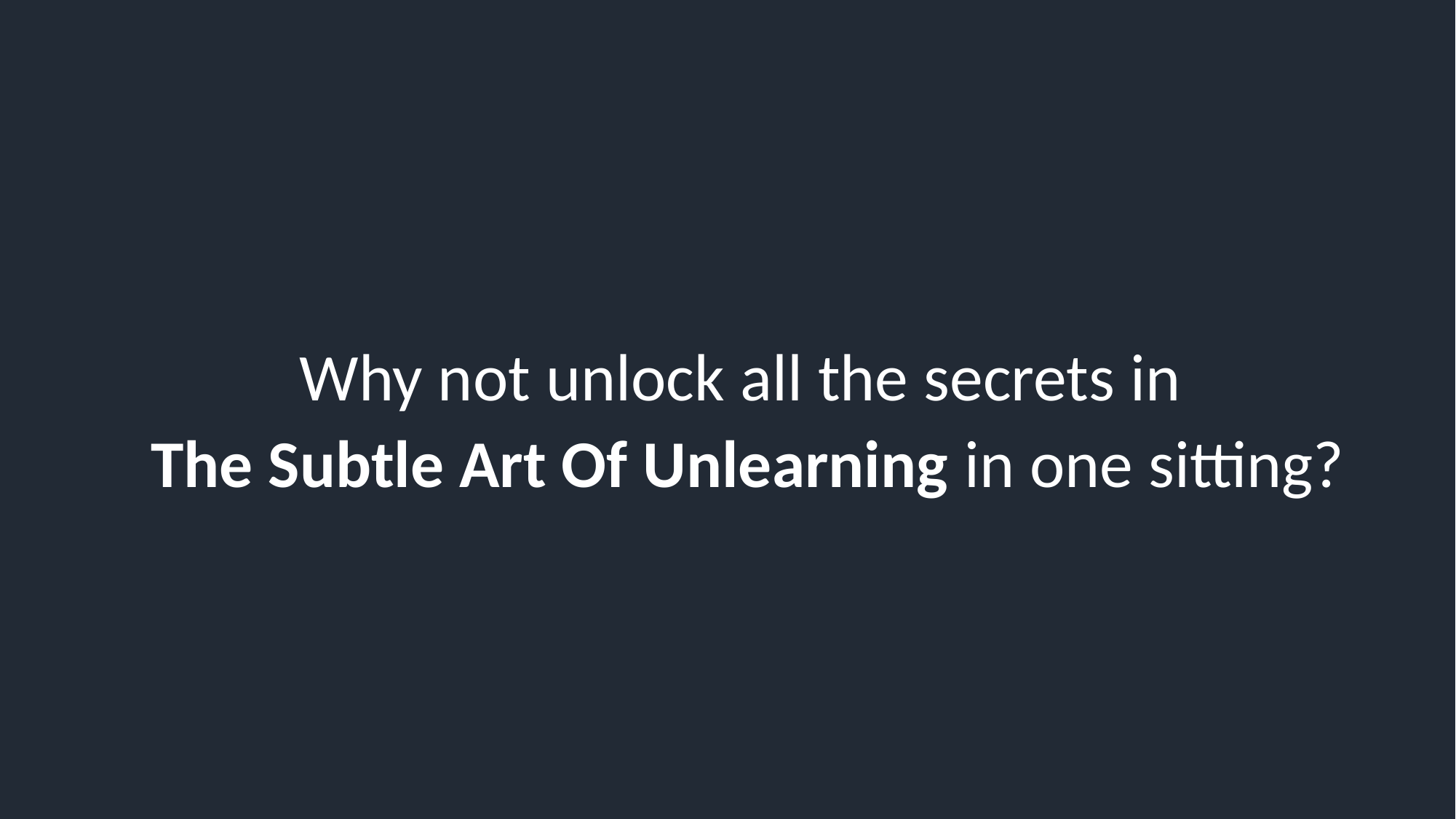

Why not unlock all the secrets in
The Subtle Art Of Unlearning in one sitting?